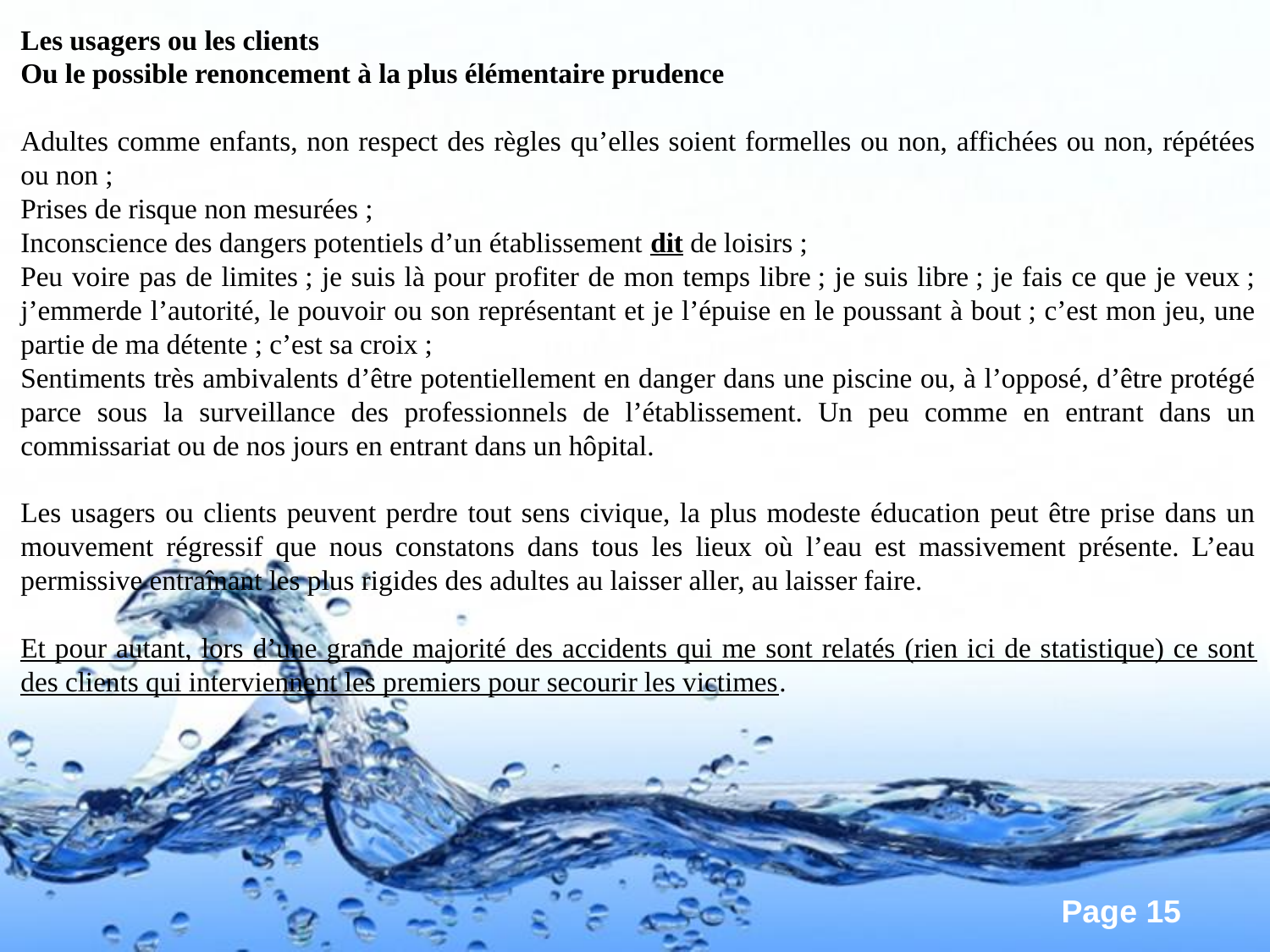

Les usagers ou les clients
Ou le possible renoncement à la plus élémentaire prudence

Adultes comme enfants, non respect des règles qu’elles soient formelles ou non, affichées ou non, répétées ou non ;
Prises de risque non mesurées ;
Inconscience des dangers potentiels d’un établissement dit de loisirs ;
Peu voire pas de limites ; je suis là pour profiter de mon temps libre ; je suis libre ; je fais ce que je veux ; j’emmerde l’autorité, le pouvoir ou son représentant et je l’épuise en le poussant à bout ; c’est mon jeu, une partie de ma détente ; c’est sa croix ;
Sentiments très ambivalents d’être potentiellement en danger dans une piscine ou, à l’opposé, d’être protégé parce sous la surveillance des professionnels de l’établissement. Un peu comme en entrant dans un commissariat ou de nos jours en entrant dans un hôpital.

Les usagers ou clients peuvent perdre tout sens civique, la plus modeste éducation peut être prise dans un mouvement régressif que nous constatons dans tous les lieux où l’eau est massivement présente. L’eau permissive entraînant les plus rigides des adultes au laisser aller, au laisser faire.

Et pour autant, lors d’une grande majorité des accidents qui me sont relatés (rien ici de statistique) ce sont des clients qui interviennent les premiers pour secourir les victimes.